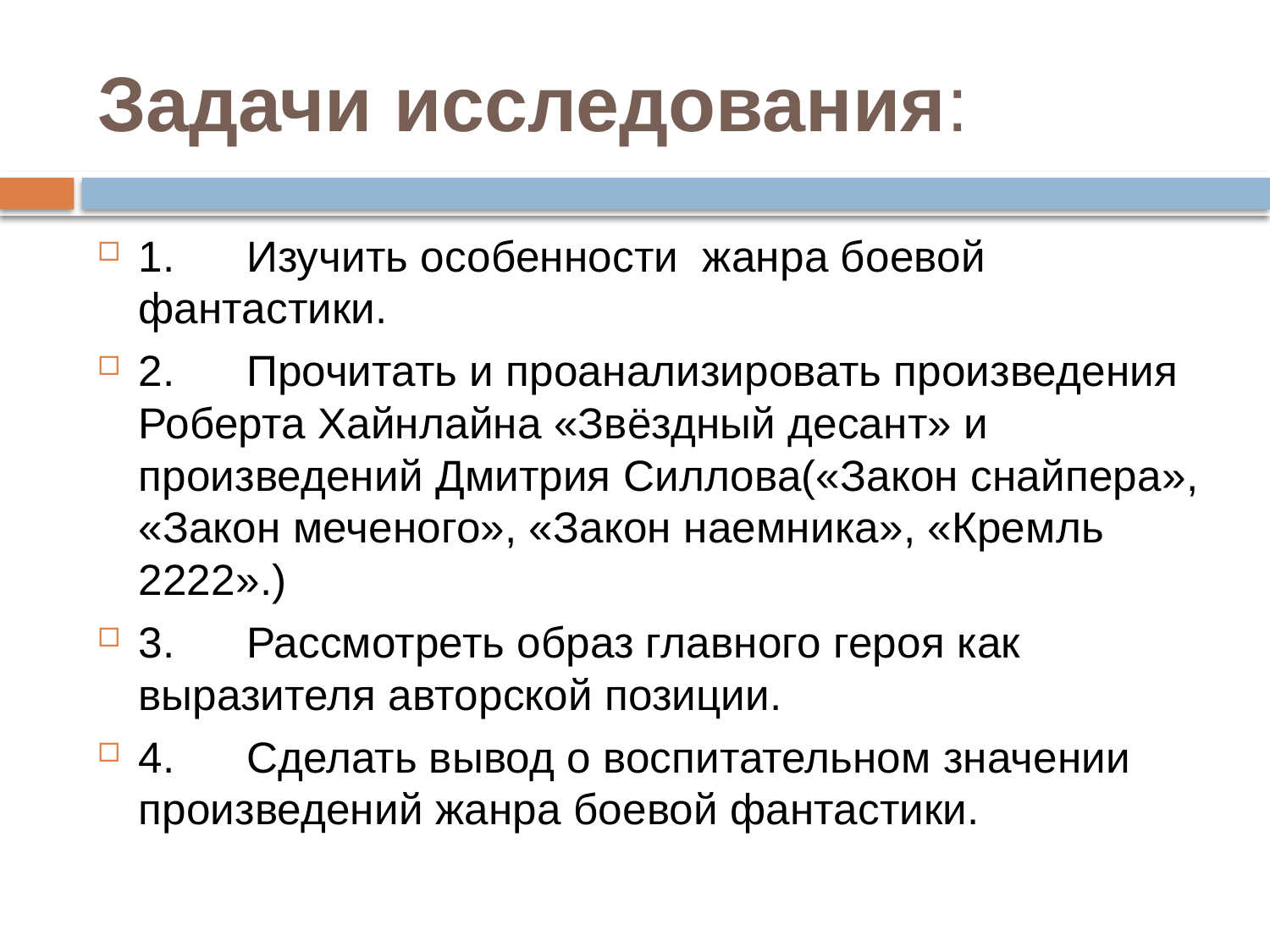

# Задачи исследования:
1.	Изучить особенности  жанра боевой фантастики.
2.	Прочитать и проанализировать произведения Роберта Хайнлайна «Звёздный десант» и произведений Дмитрия Силлова(«Закон снайпера», «Закон меченого», «Закон наемника», «Кремль 2222».)
3.	Рассмотреть образ главного героя как выразителя авторской позиции.
4.	Сделать вывод о воспитательном значении произведений жанра боевой фантастики.